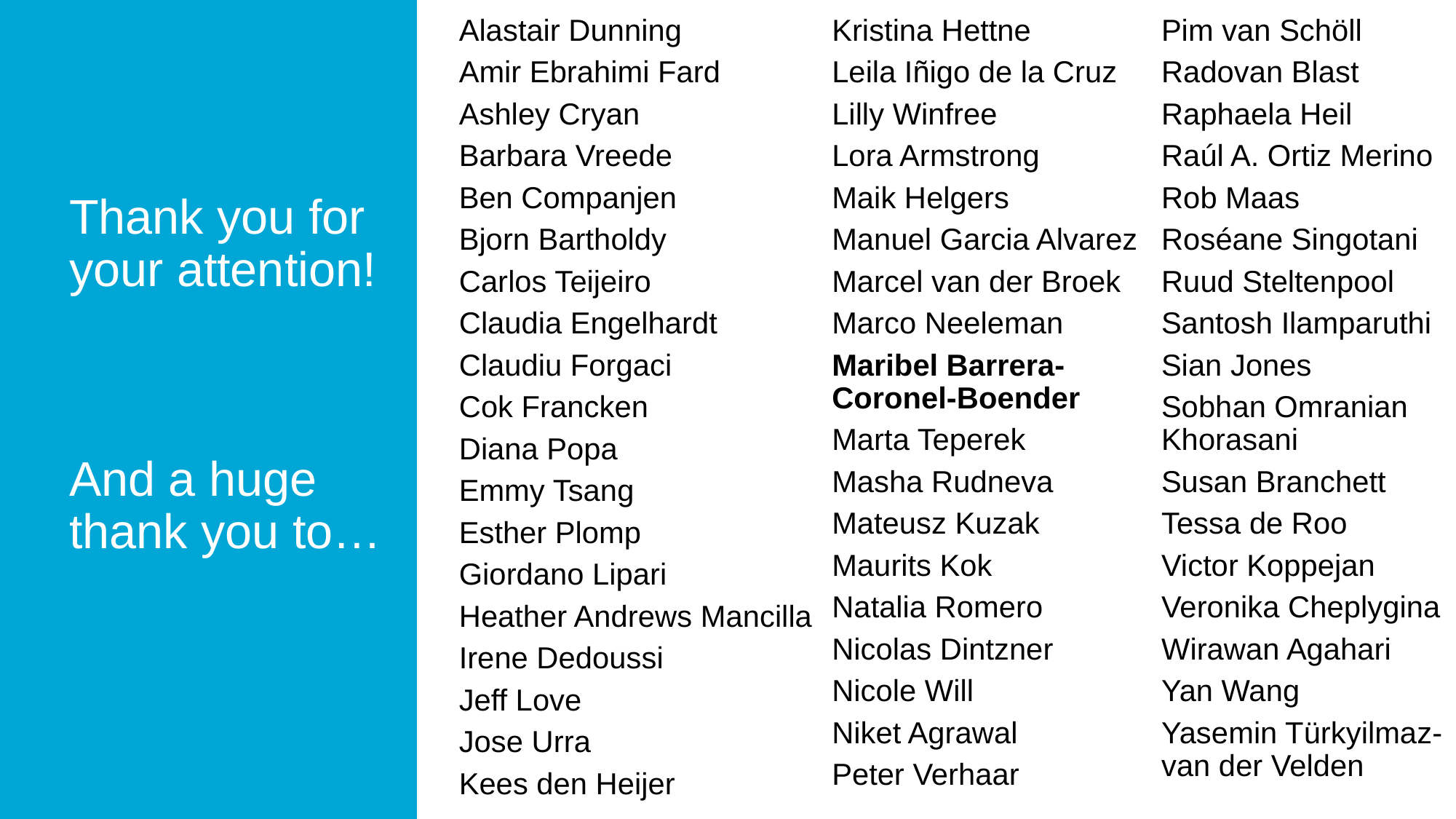

Alastair Dunning
Amir Ebrahimi Fard
Ashley Cryan
Barbara Vreede
Ben Companjen
Bjorn Bartholdy
Carlos Teijeiro
Claudia Engelhardt
Claudiu Forgaci
Cok Francken
Diana Popa
Emmy Tsang
Esther Plomp
Giordano Lipari
Heather Andrews Mancilla
Irene Dedoussi
Jeff Love
Jose Urra
Kees den Heijer

Kristina Hettne
Leila Iñigo de la Cruz
Lilly Winfree
Lora Armstrong
Maik Helgers
Manuel Garcia Alvarez
Marcel van der Broek
Marco Neeleman
Maribel Barrera-Coronel-Boender
Marta Teperek
Masha Rudneva
Mateusz Kuzak
Maurits Kok
Natalia Romero
Nicolas Dintzner
Nicole Will
Niket Agrawal
Peter Verhaar
Pim van Schöll
Radovan Blast
Raphaela Heil
Raúl A. Ortiz Merino
Rob Maas
Roséane Singotani
Ruud Steltenpool
Santosh Ilamparuthi
Sian Jones
Sobhan Omranian Khorasani
Susan Branchett
Tessa de Roo
Victor Koppejan
Veronika Cheplygina
Wirawan Agahari
Yan Wang
Yasemin Türkyilmaz-van der Velden
# Thank you for your attention! And a huge thank you to…